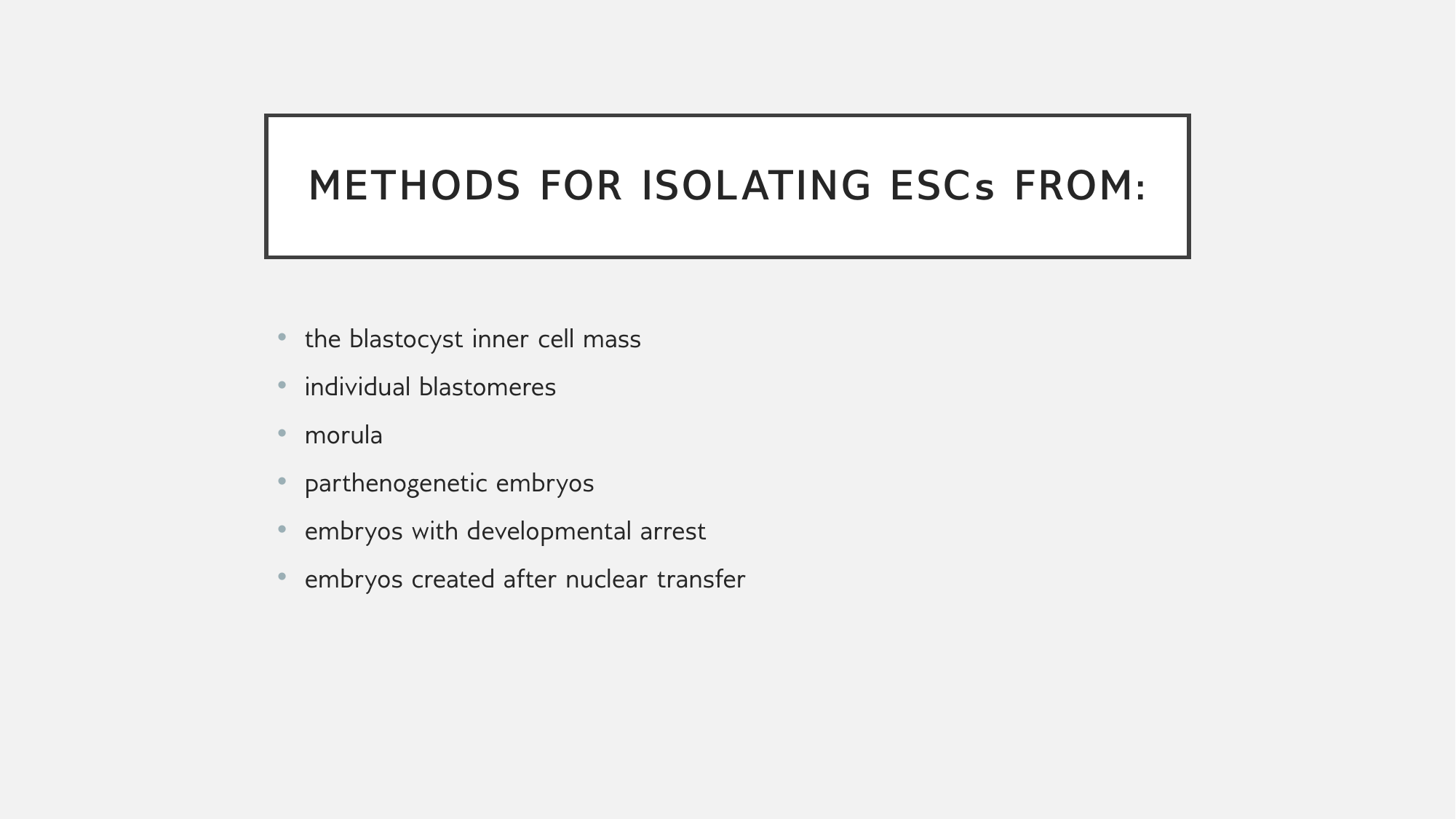

# methods for isolating ESCs from:
the blastocyst inner cell mass
individual blastomeres
morula
parthenogenetic embryos
embryos with developmental arrest
embryos created after nuclear transfer